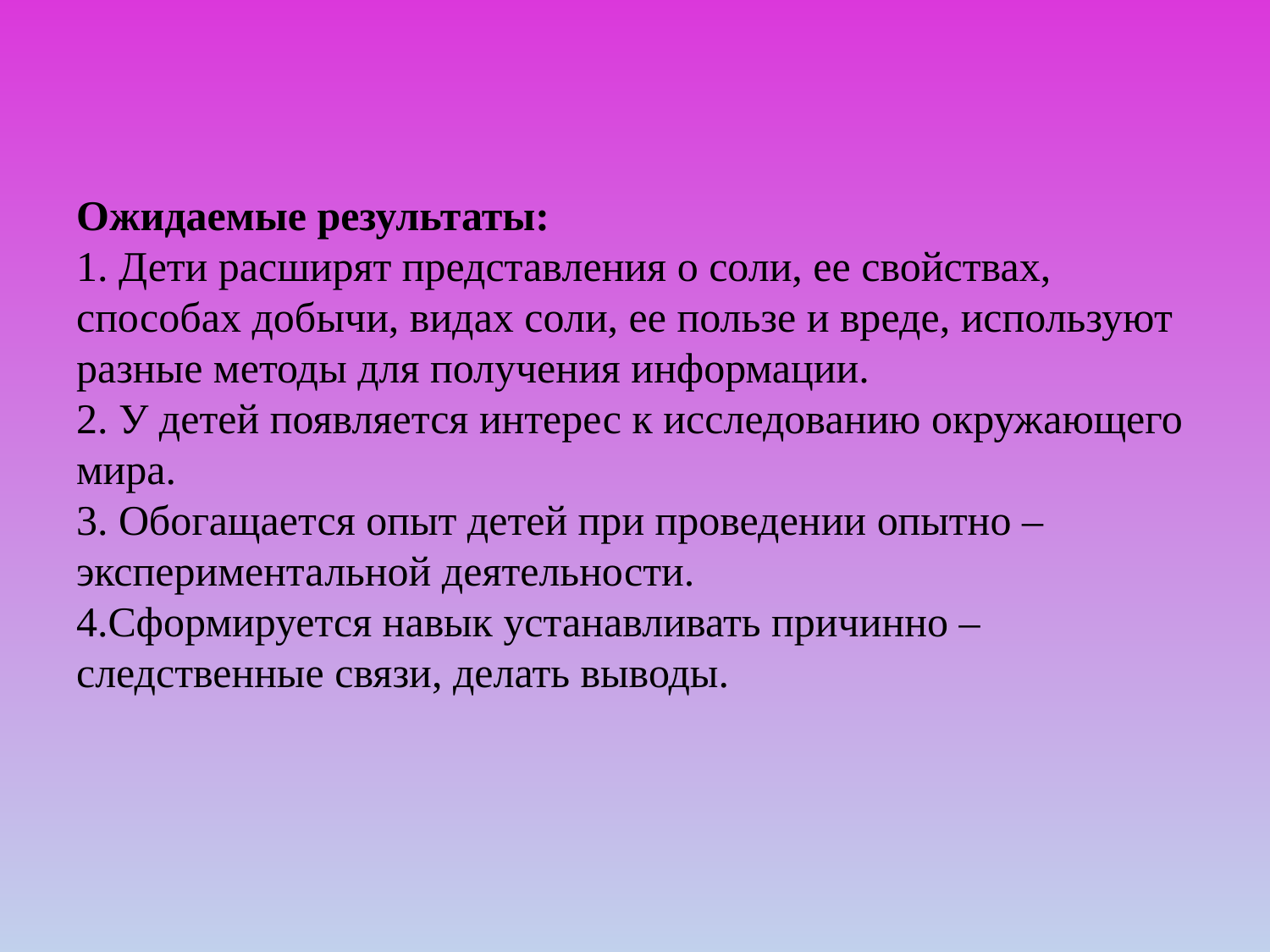

# Ожидаемые результаты: 1. Дети расширят представления о соли, ее свойствах, способах добычи, видах соли, ее пользе и вреде, используют разные методы для получения информации. 2. У детей появляется интерес к исследованию окружающего мира. 3. Обогащается опыт детей при проведении опытно – экспериментальной деятельности. 4.Сформируется навык устанавливать причинно – следственные связи, делать выводы.